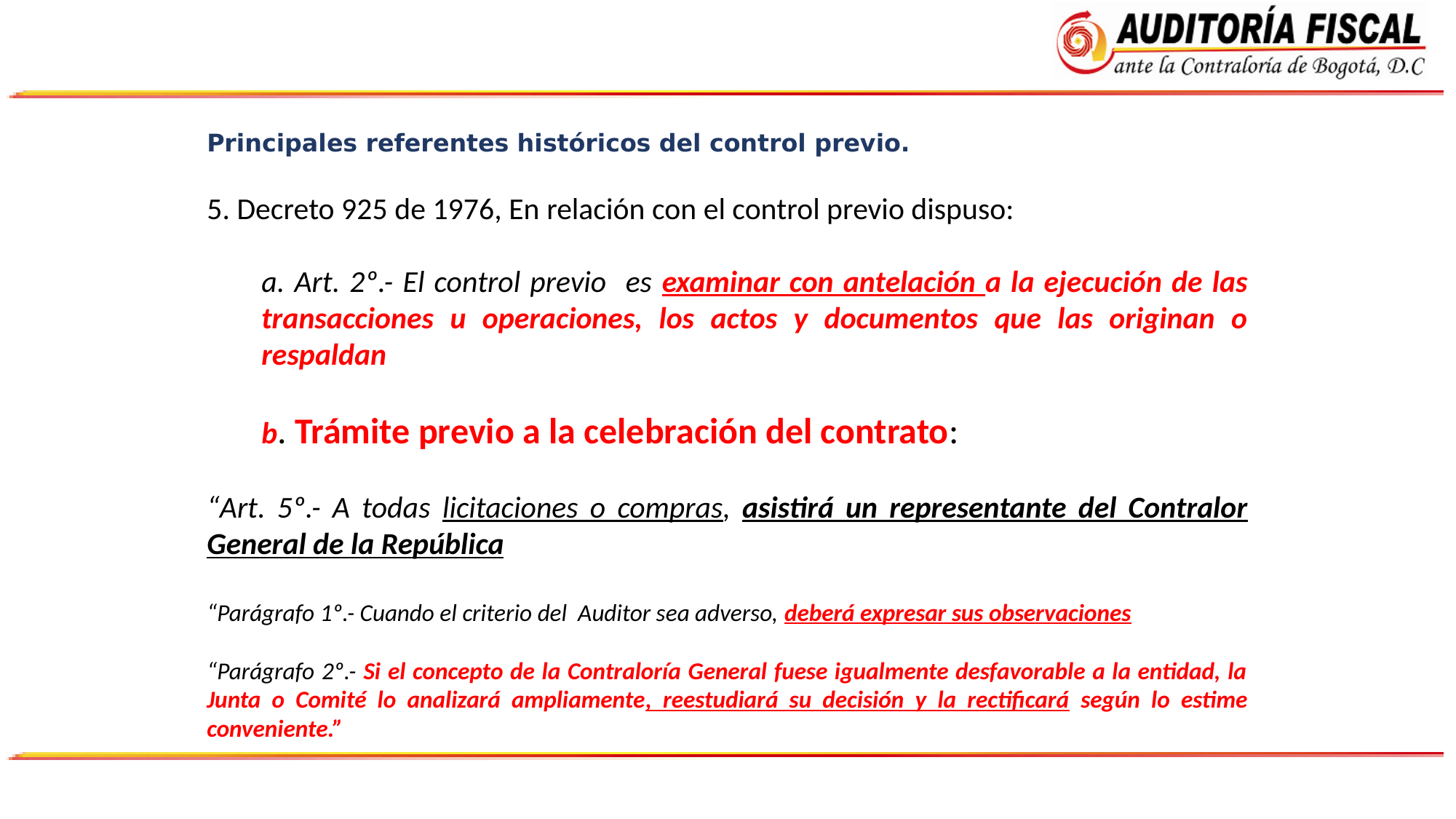

Principales referentes históricos del control previo.

5. Decreto 925 de 1976, En relación con el control previo dispuso:

a. Art. 2º.- El control previo  es examinar con antelación a la ejecución de las transacciones u operaciones, los actos y documentos que las originan o respaldan

b. Trámite previo a la celebración del contrato:

“Art. 5º.- A todas licitaciones o compras, asistirá un representante del Contralor General de la República

“Parágrafo 1º.- Cuando el criterio del  Auditor sea adverso, deberá expresar sus observaciones

“Parágrafo 2º.- Si el concepto de la Contraloría General fuese igualmente desfavorable a la entidad, la Junta o Comité lo analizará ampliamente, reestudiará su decisión y la rectificará según lo estime conveniente.”
Total Procesos
5.045